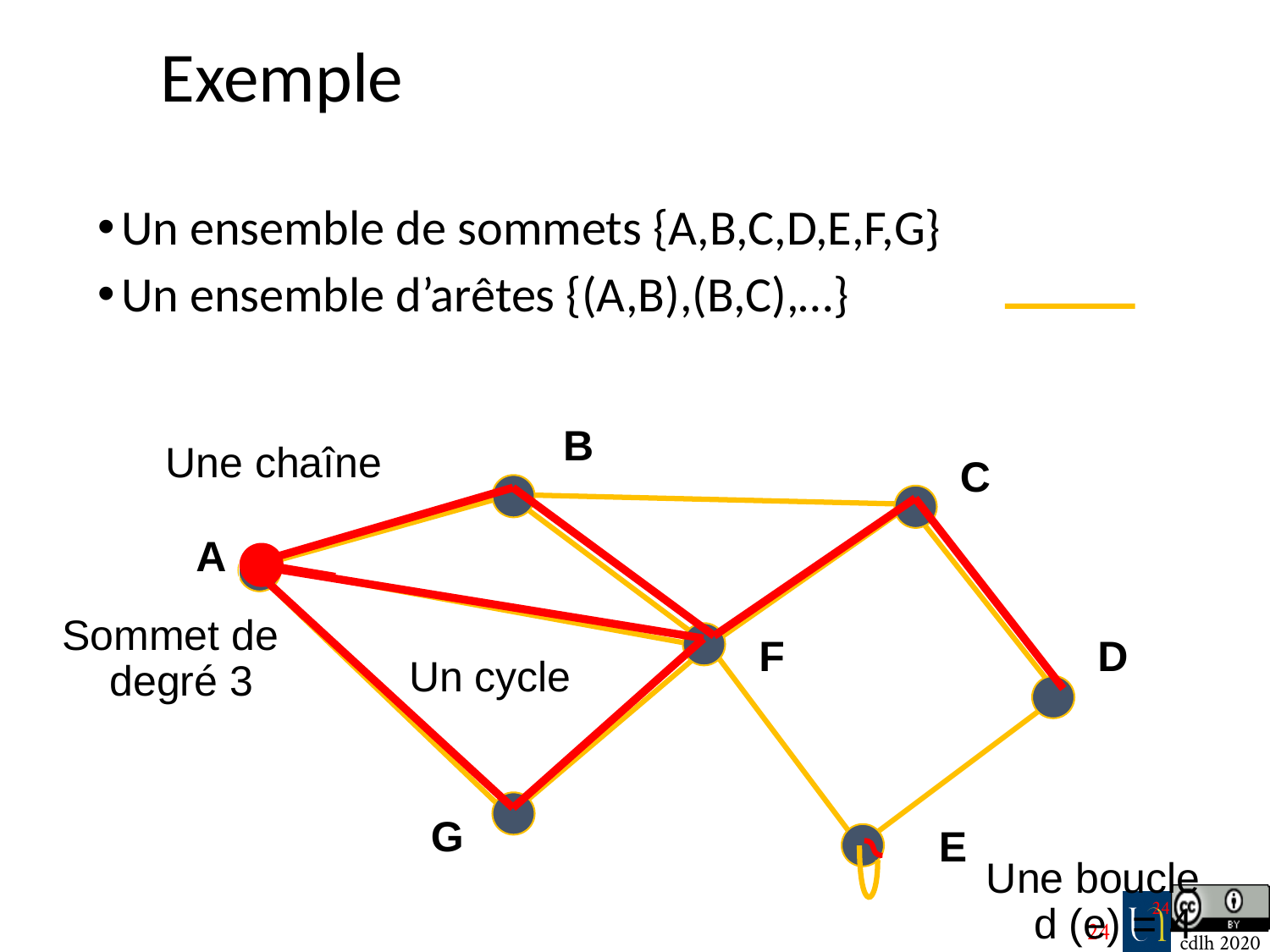

# Exemple
Un ensemble de sommets {A,B,C,D,E,F,G}
Un ensemble d’arêtes {(A,B),(B,C),…}

B
Une chaîne

C

A

F
D

G
E

Sommet de degré 3

Un cycle
Une boucle d (e) = 4
24